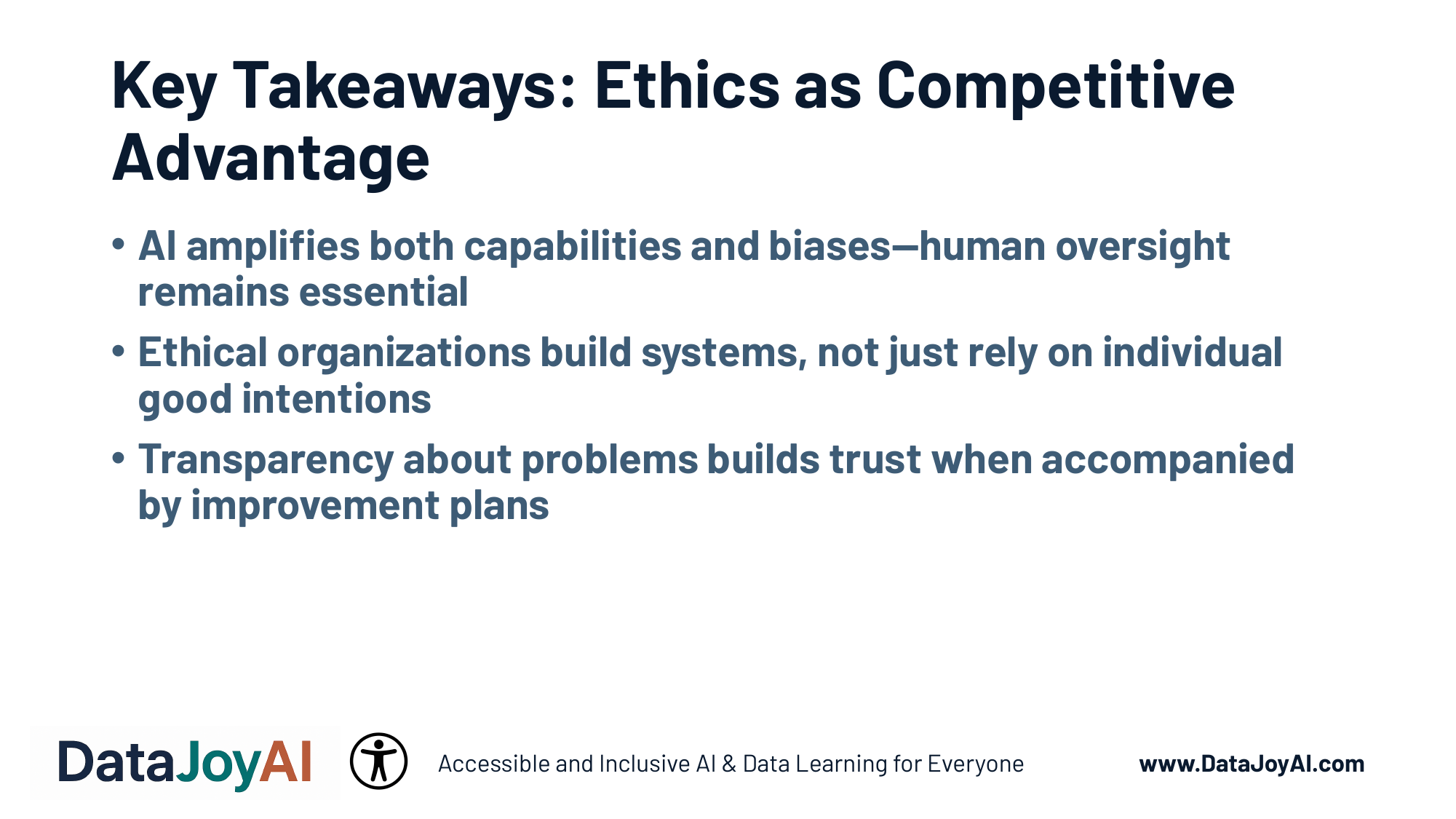

# Key Takeaways: Ethics as Competitive Advantage
AI amplifies both capabilities and biases—human oversight remains essential
Ethical organizations build systems, not just rely on individual good intentions
Transparency about problems builds trust when accompanied by improvement plans